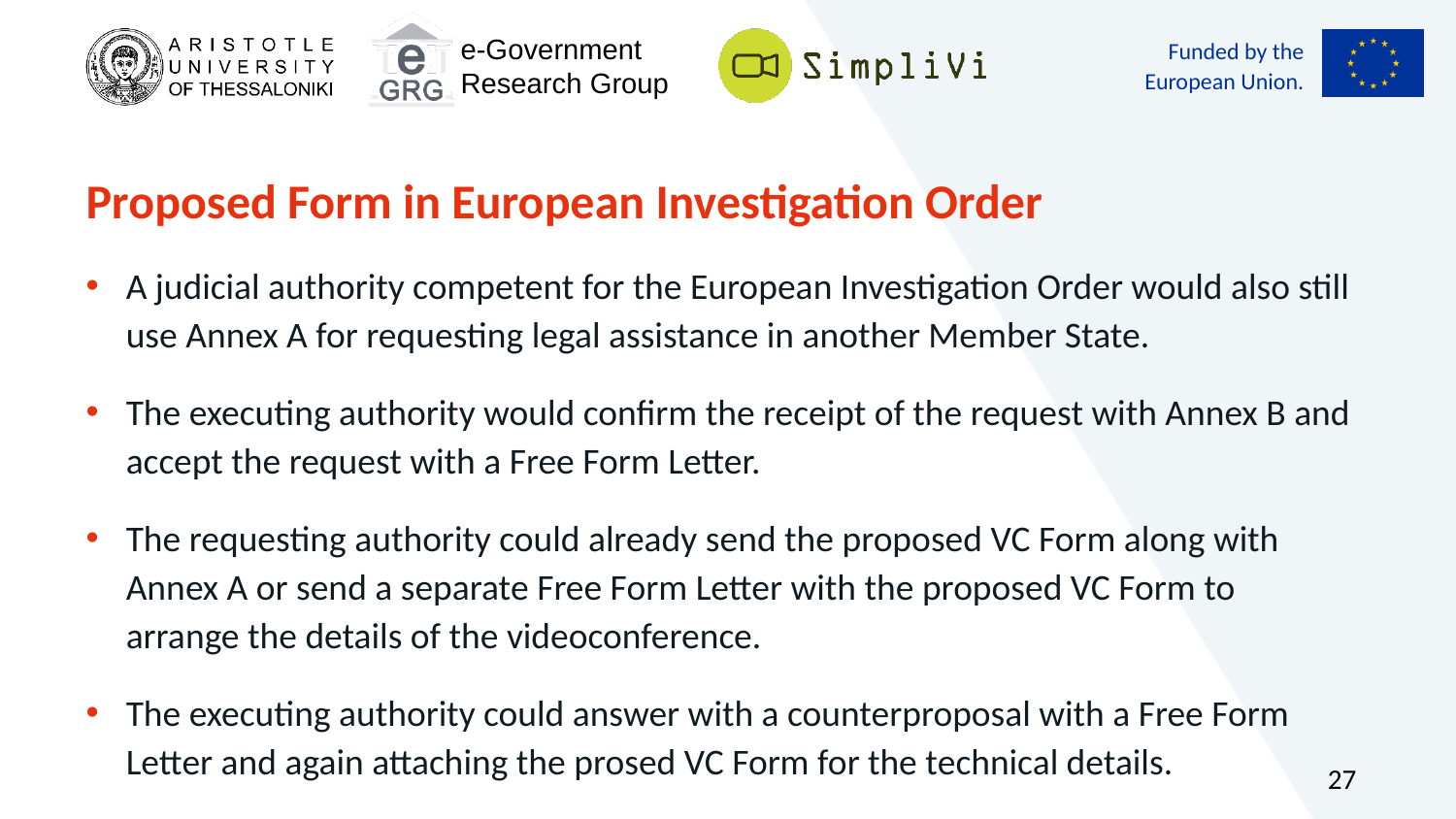

# Proposed Form in European Investigation Order
A judicial authority competent for the European Investigation Order would also still use Annex A for requesting legal assistance in another Member State.
The executing authority would confirm the receipt of the request with Annex B and accept the request with a Free Form Letter.
The requesting authority could already send the proposed VC Form along with Annex A or send a separate Free Form Letter with the proposed VC Form to arrange the details of the videoconference.
The executing authority could answer with a counterproposal with a Free Form Letter and again attaching the prosed VC Form for the technical details.

27